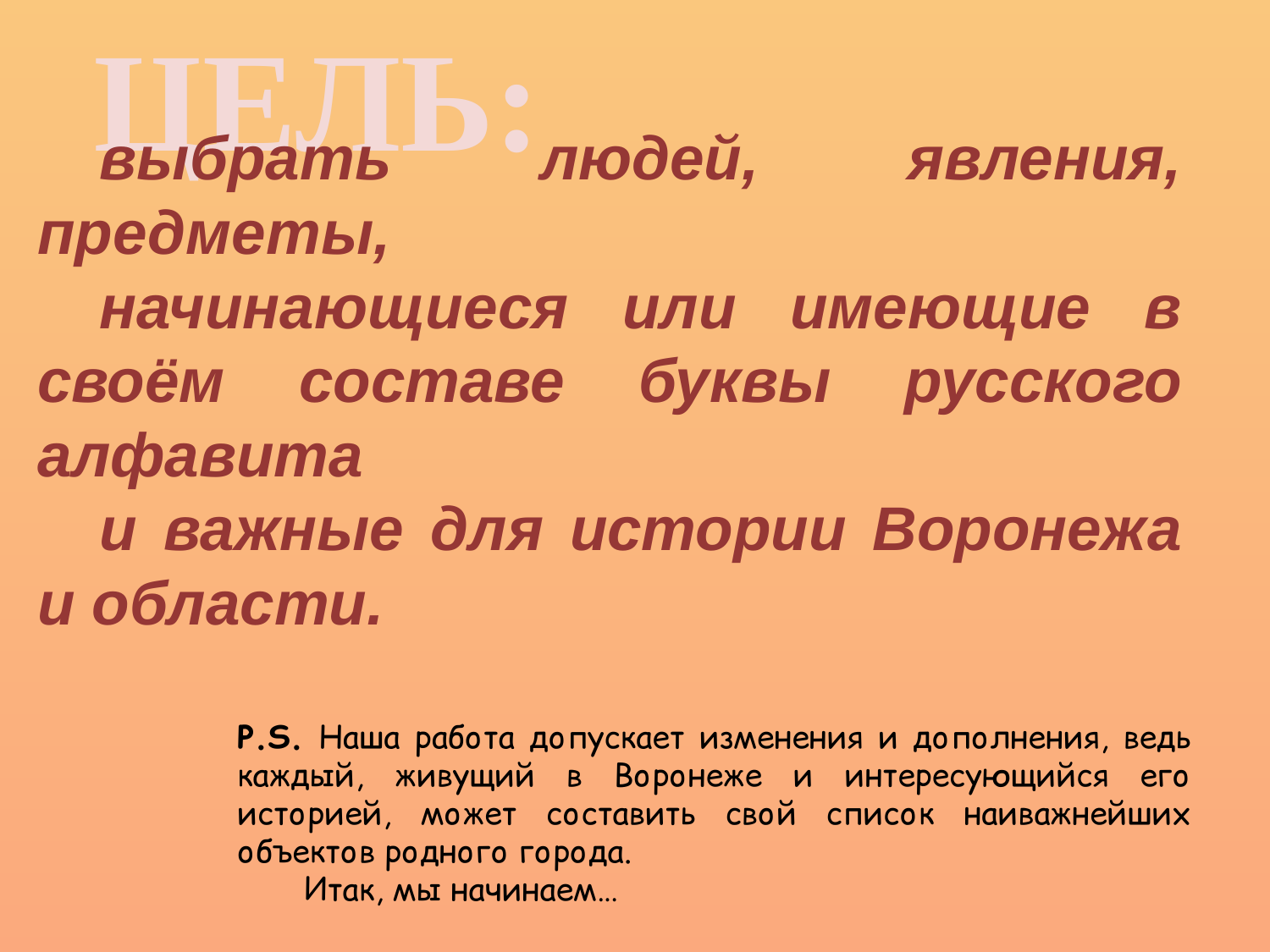

ЦЕЛЬ:
выбрать людей, явления, предметы,
начинающиеся или имеющие в своём составе буквы русского алфавита
и важные для истории Воронежа и области.
P.S. Наша работа допускает изменения и дополнения, ведь каждый, живущий в Воронеже и интересующийся его историей, может составить свой список наиважнейших объектов родного города.
       Итак, мы начинаем…